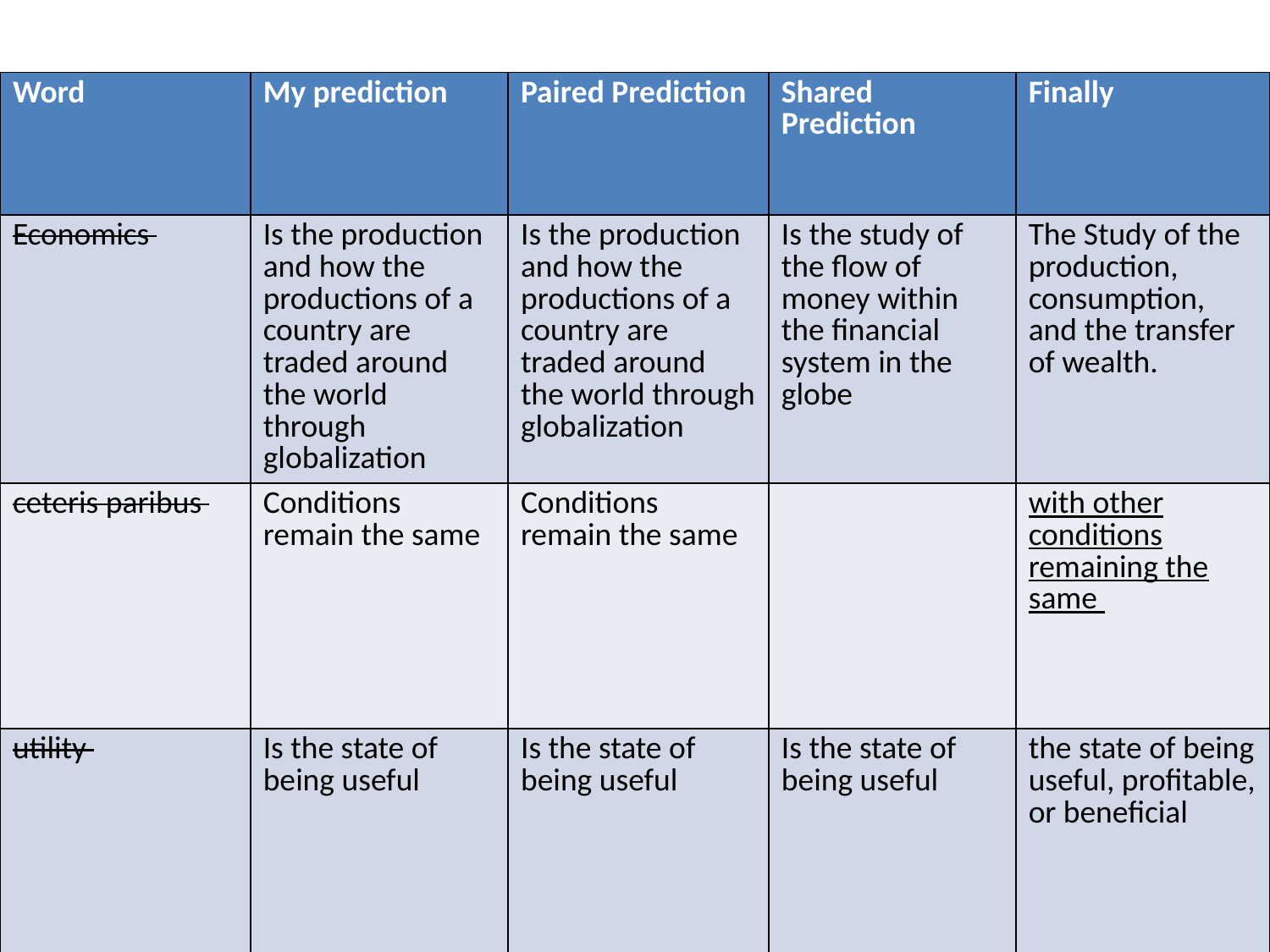

| Word | My prediction | Paired Prediction | Shared Prediction | Finally |
| --- | --- | --- | --- | --- |
| Economics | Is the production and how the productions of a country are traded around the world through globalization | Is the production and how the productions of a country are traded around the world through globalization | Is the study of the flow of money within the financial system in the globe | The Study of the production, consumption, and the transfer of wealth. |
| ceteris paribus | Conditions remain the same | Conditions remain the same |  | with other conditions remaining the same |
| utility | Is the state of being useful | Is the state of being useful | Is the state of being useful | the state of being useful, profitable, or beneficial |